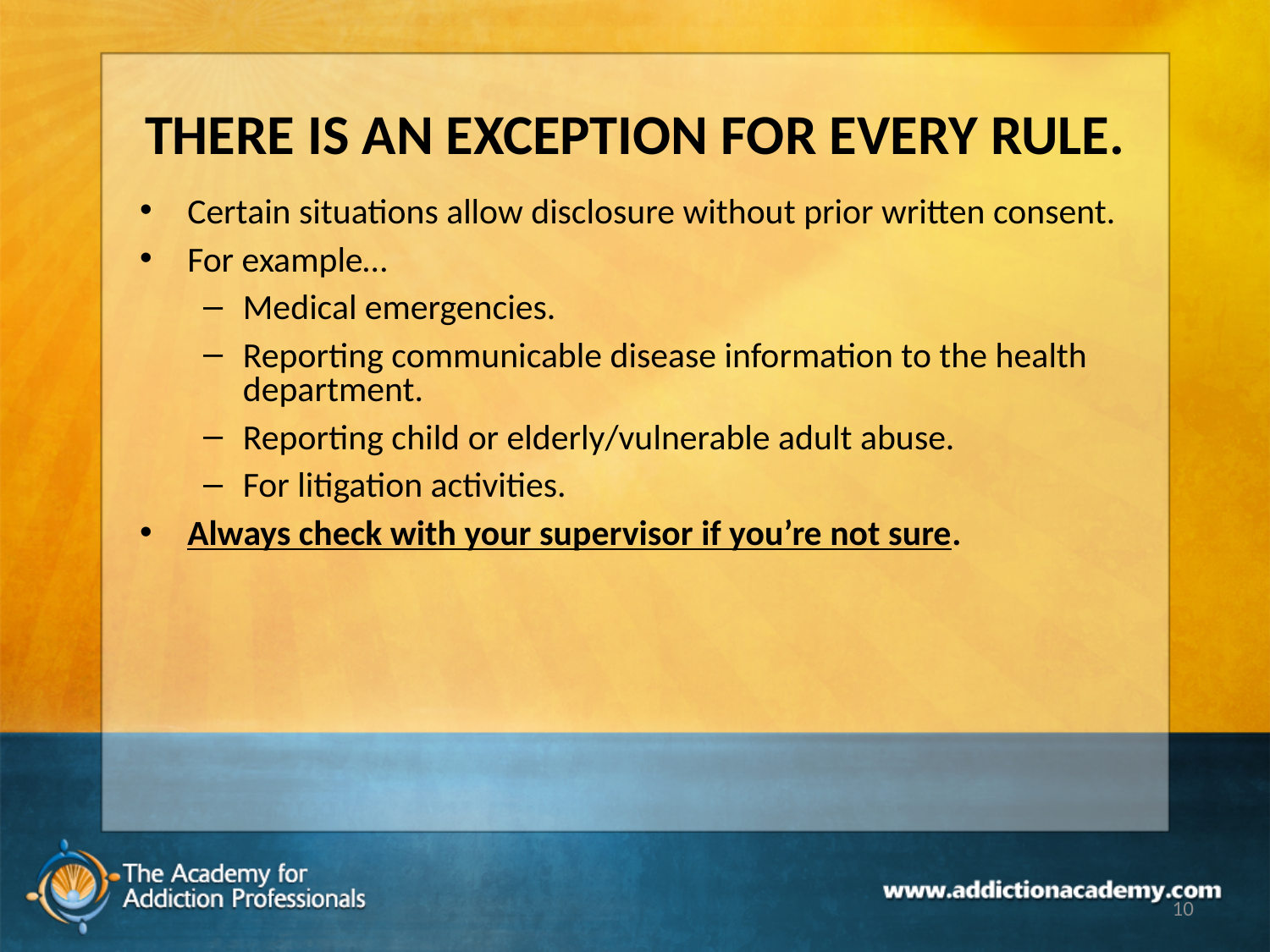

# THERE IS AN EXCEPTION FOR EVERY RULE.
Certain situations allow disclosure without prior written consent.
For example…
Medical emergencies.
Reporting communicable disease information to the health department.
Reporting child or elderly/vulnerable adult abuse.
For litigation activities.
Always check with your supervisor if you’re not sure.
10